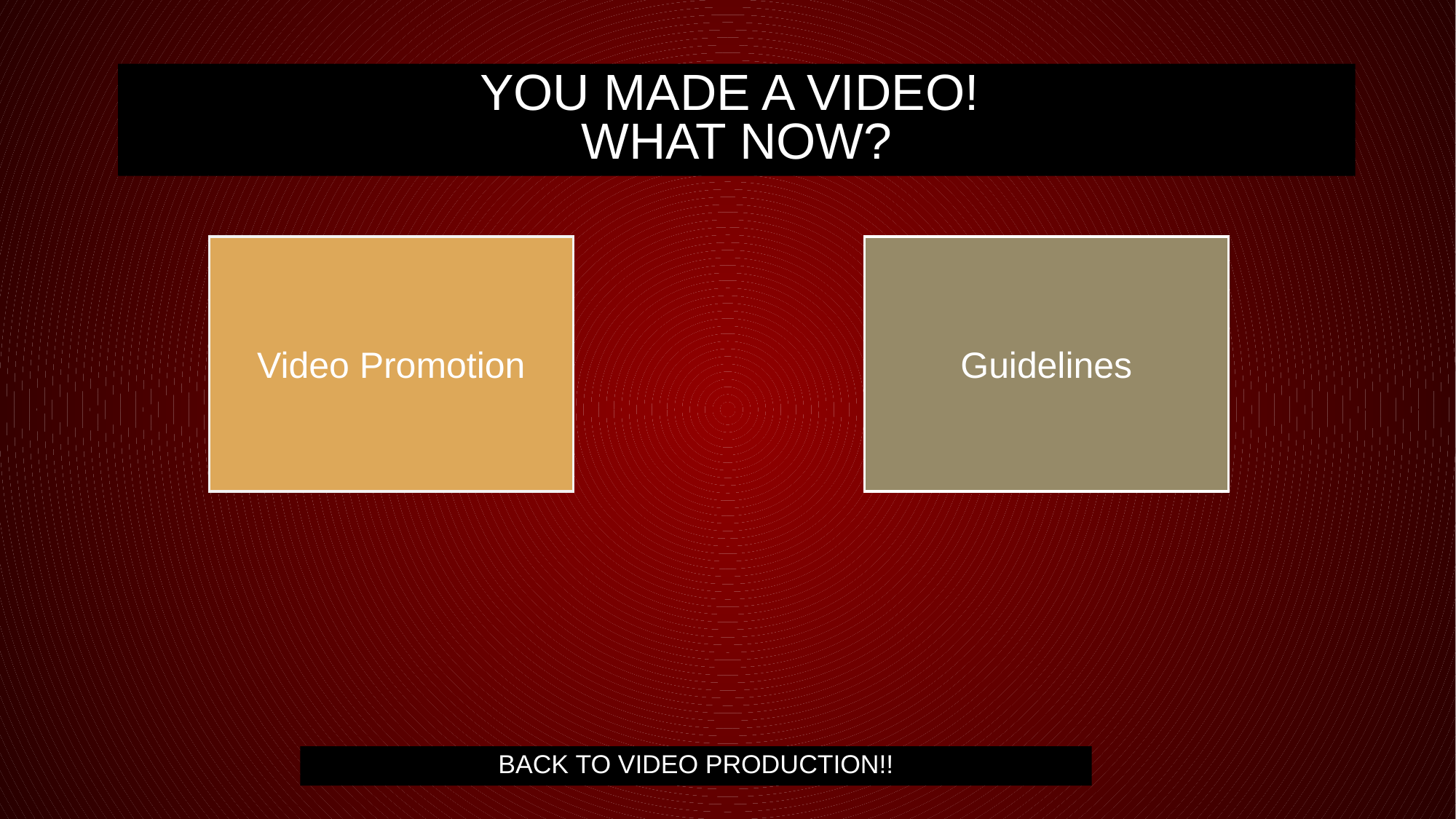

# You made a video! What now?
Video Promotion
Guidelines
Back to video production!!